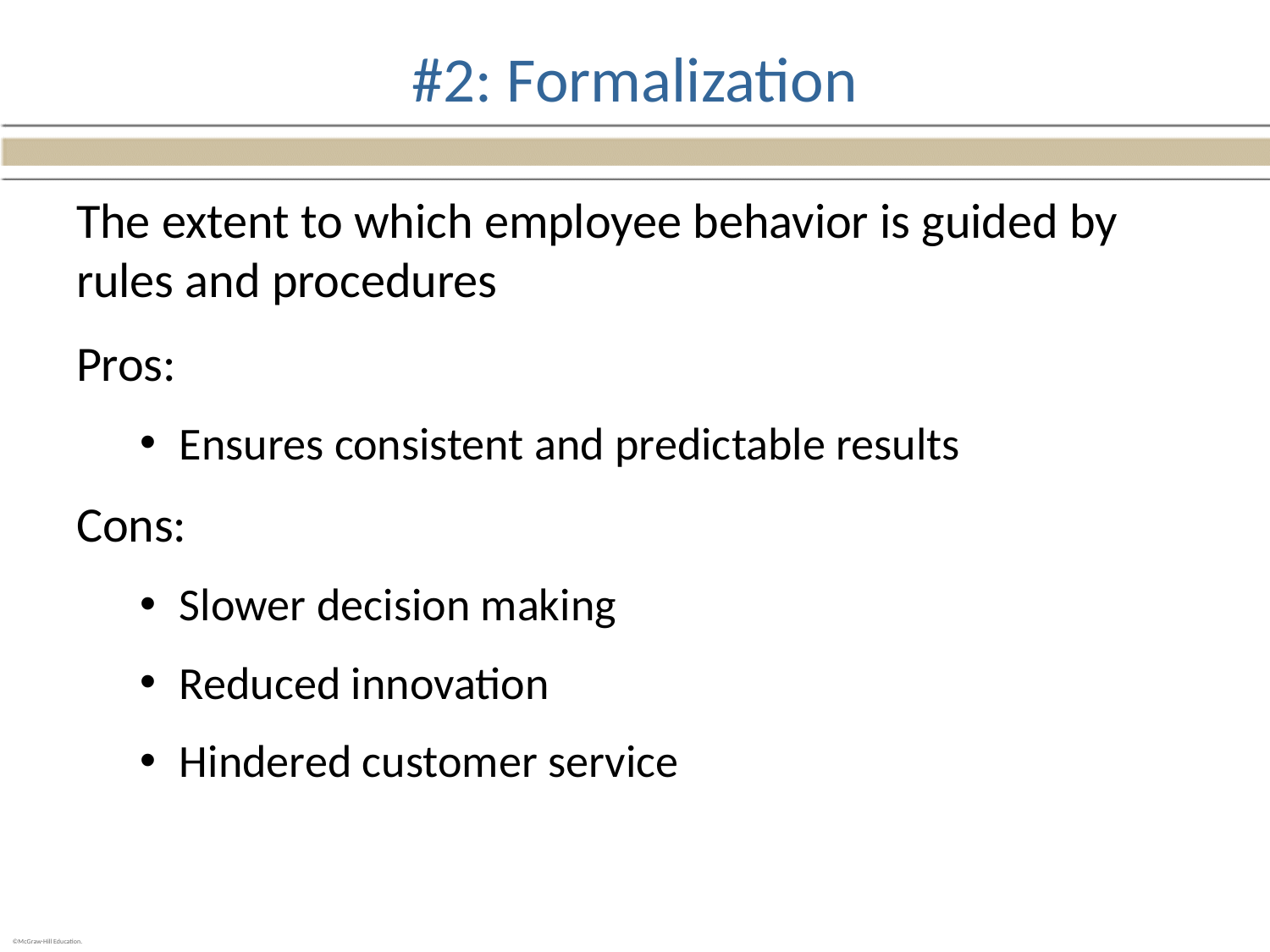

# #2: Formalization
The extent to which employee behavior is guided by rules and procedures
Pros:
Ensures consistent and predictable results
Cons:
Slower decision making
Reduced innovation
Hindered customer service